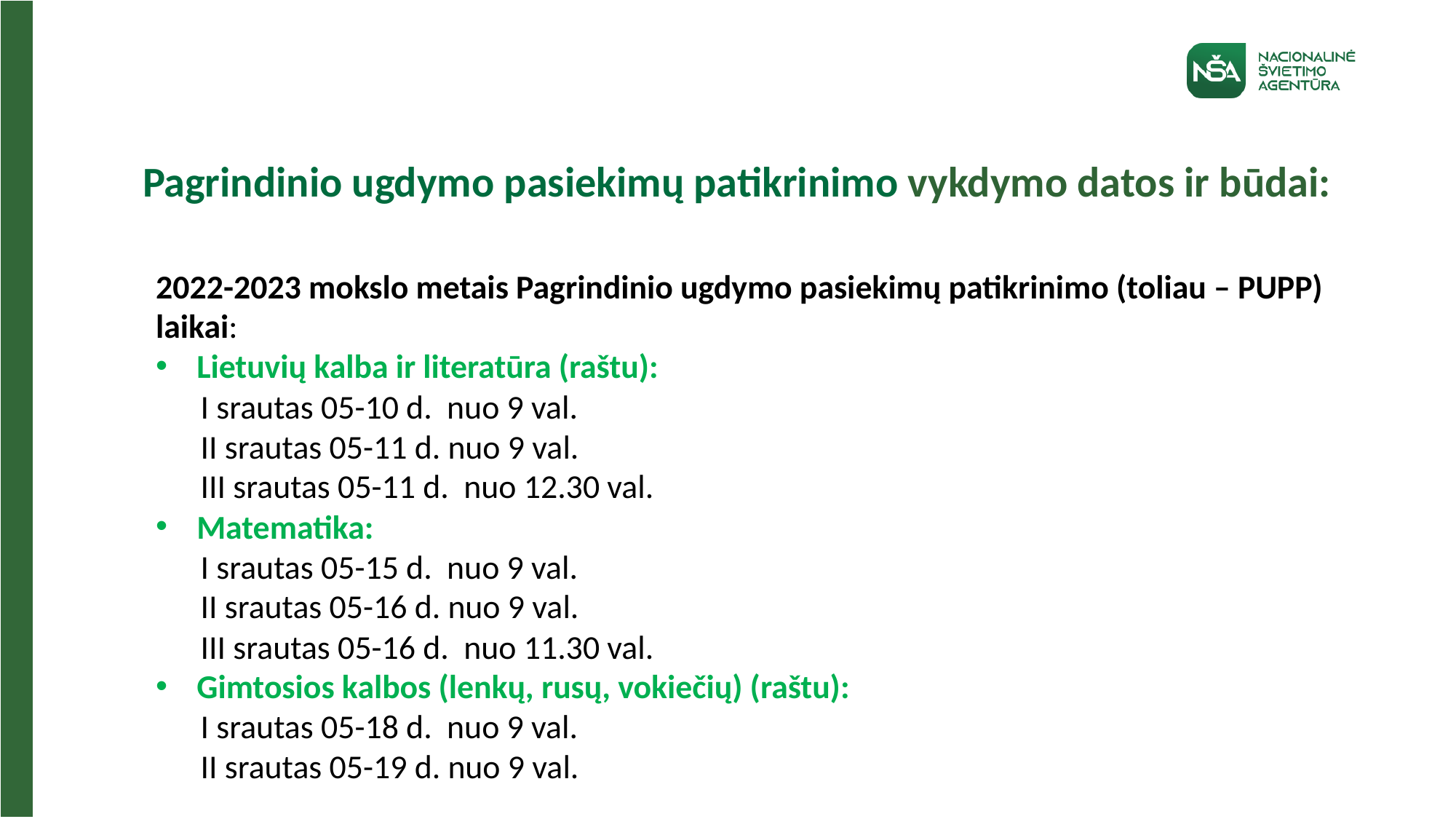

# Pagrindinio ugdymo pasiekimų patikrinimo vykdymo datos ir būdai:
2022-2023 mokslo metais Pagrindinio ugdymo pasiekimų patikrinimo (toliau – PUPP) laikai:
Lietuvių kalba ir literatūra (raštu):
      I srautas 05-10 d.  nuo 9 val.
      II srautas 05-11 d. nuo 9 val.
      III srautas 05-11 d.  nuo 12.30 val.
Matematika:
      I srautas 05-15 d.  nuo 9 val.
      II srautas 05-16 d. nuo 9 val.
      III srautas 05-16 d.  nuo 11.30 val.
Gimtosios kalbos (lenkų, rusų, vokiečių) (raštu):
      I srautas 05-18 d.  nuo 9 val.
      II srautas 05-19 d. nuo 9 val.